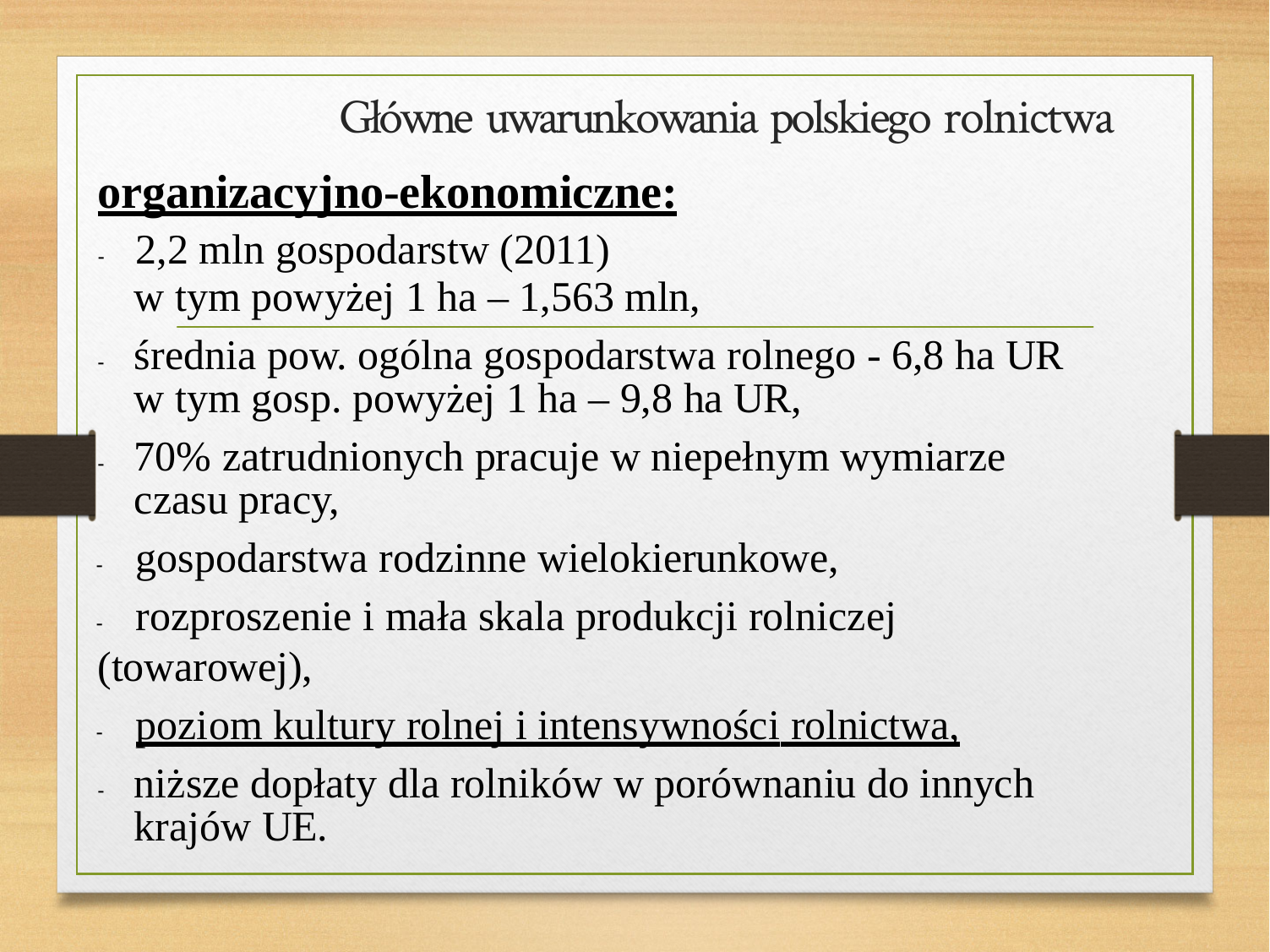

# Główne uwarunkowania polskiego rolnictwa
organizacyjno-ekonomiczne:
-	2,2 mln gospodarstw (2011)
w tym powyżej 1 ha – 1,563 mln,
-	średnia pow. ogólna gospodarstwa rolnego - 6,8 ha UR w tym gosp. powyżej 1 ha – 9,8 ha UR,
-	70% zatrudnionych pracuje w niepełnym wymiarze czasu pracy,
-	gospodarstwa rodzinne wielokierunkowe,
-	rozproszenie i mała skala produkcji rolniczej (towarowej),
-	poziom kultury rolnej i intensywności rolnictwa,
-	niższe dopłaty dla rolników w porównaniu do innych krajów UE.